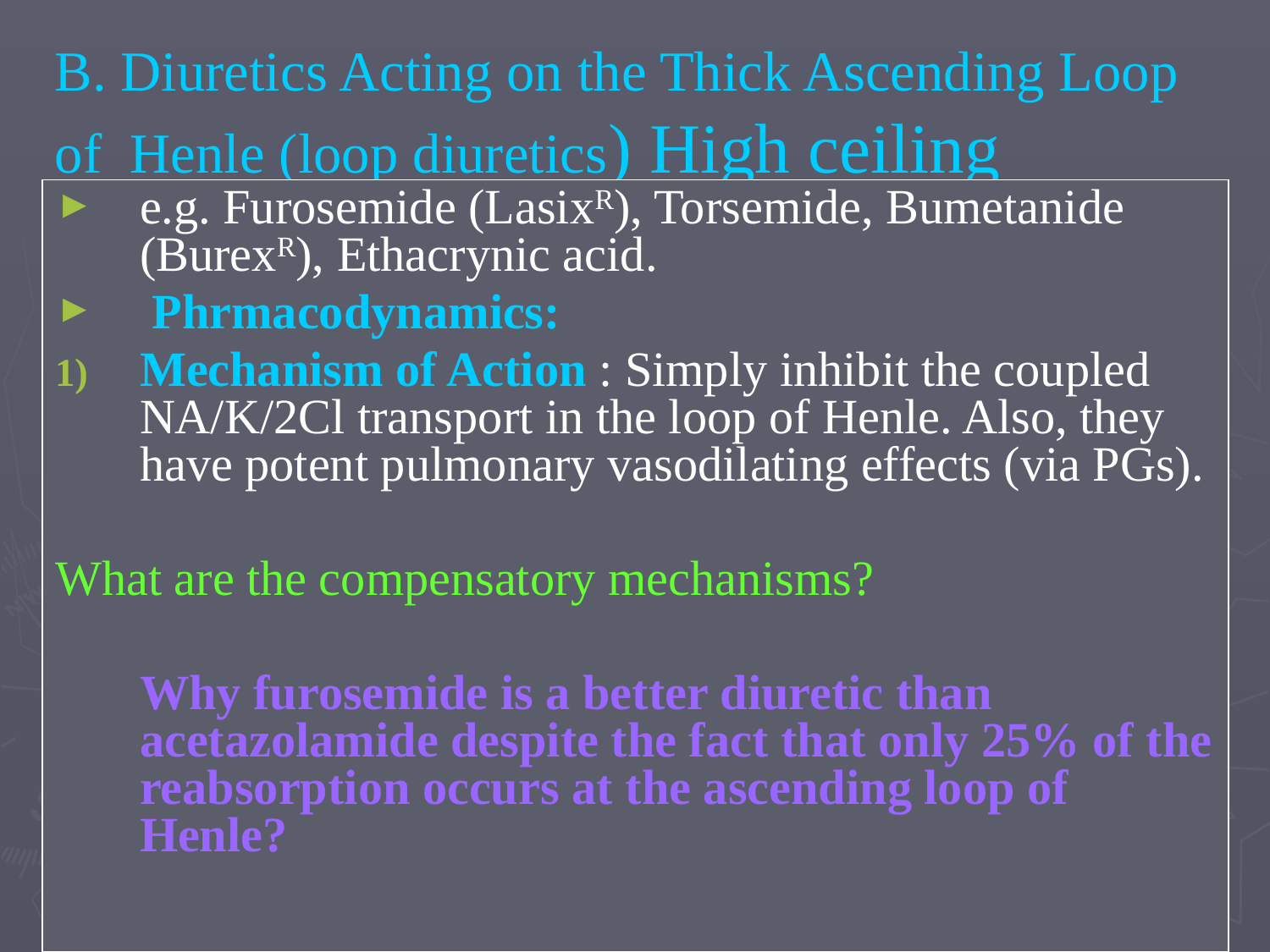

# B. Diuretics Acting on the Thick Ascending Loop of  Henle (loop diuretics) High ceiling
e.g. Furosemide (LasixR), Torsemide, Bumetanide (BurexR), Ethacrynic acid.
 Phrmacodynamics:
Mechanism of Action : Simply inhibit the coupled NA/K/2Cl transport in the loop of Henle. Also, they have potent pulmonary vasodilating effects (via PGs).

What are the compensatory mechanisms?

	Why furosemide is a better diuretic than acetazolamide despite the fact that only 25% of the reabsorption occurs at the ascending loop of Henle?